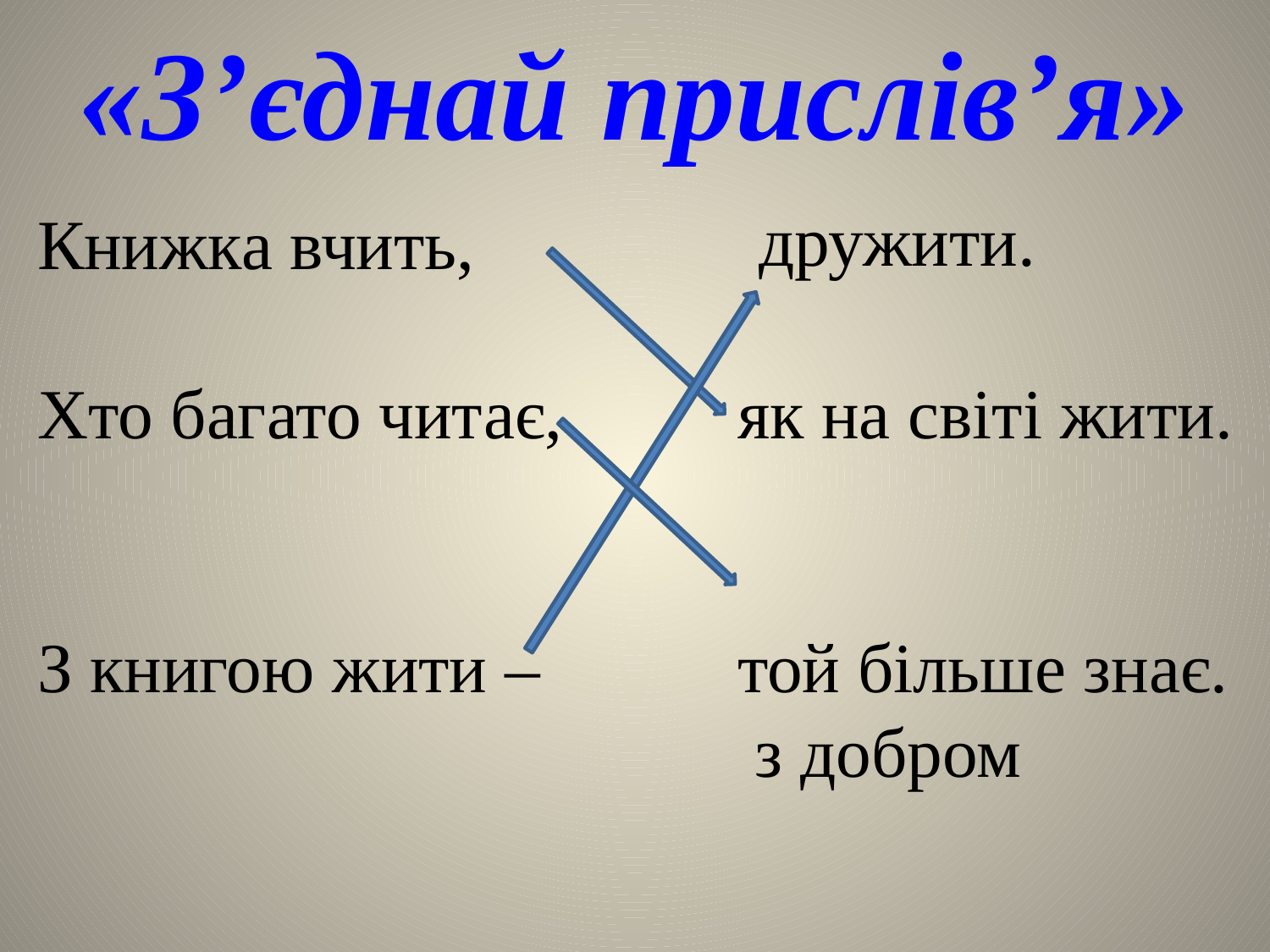

# «З’єднай прислів’я»
 дружити.

як на світі жити.

той більше знає.
 з добром

Книжка вчить,

Хто багато читає,

З книгою жити –